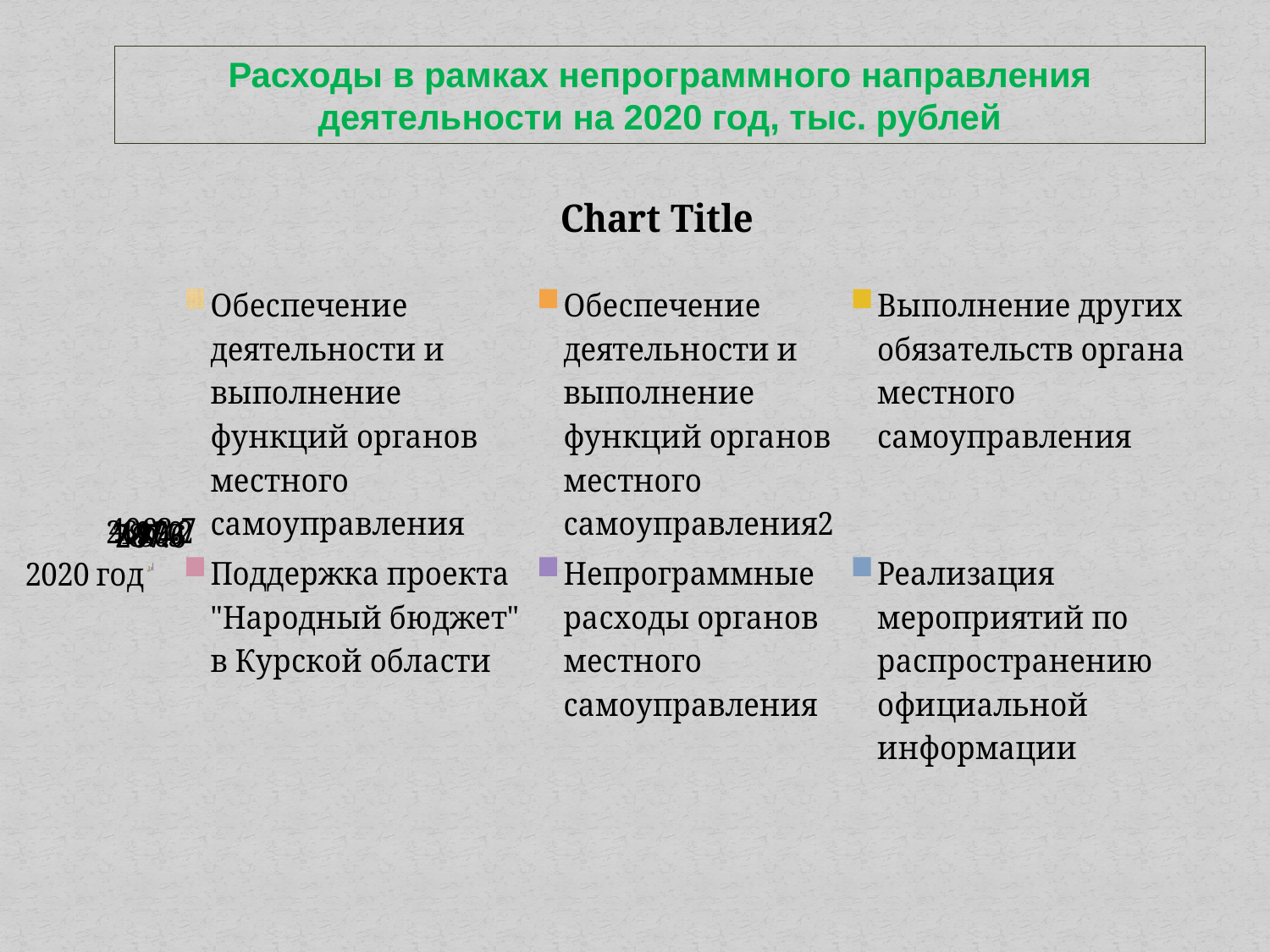

Расходы в рамках непрограммного направления деятельности на 2020 год, тыс. рублей

[unsupported chart]